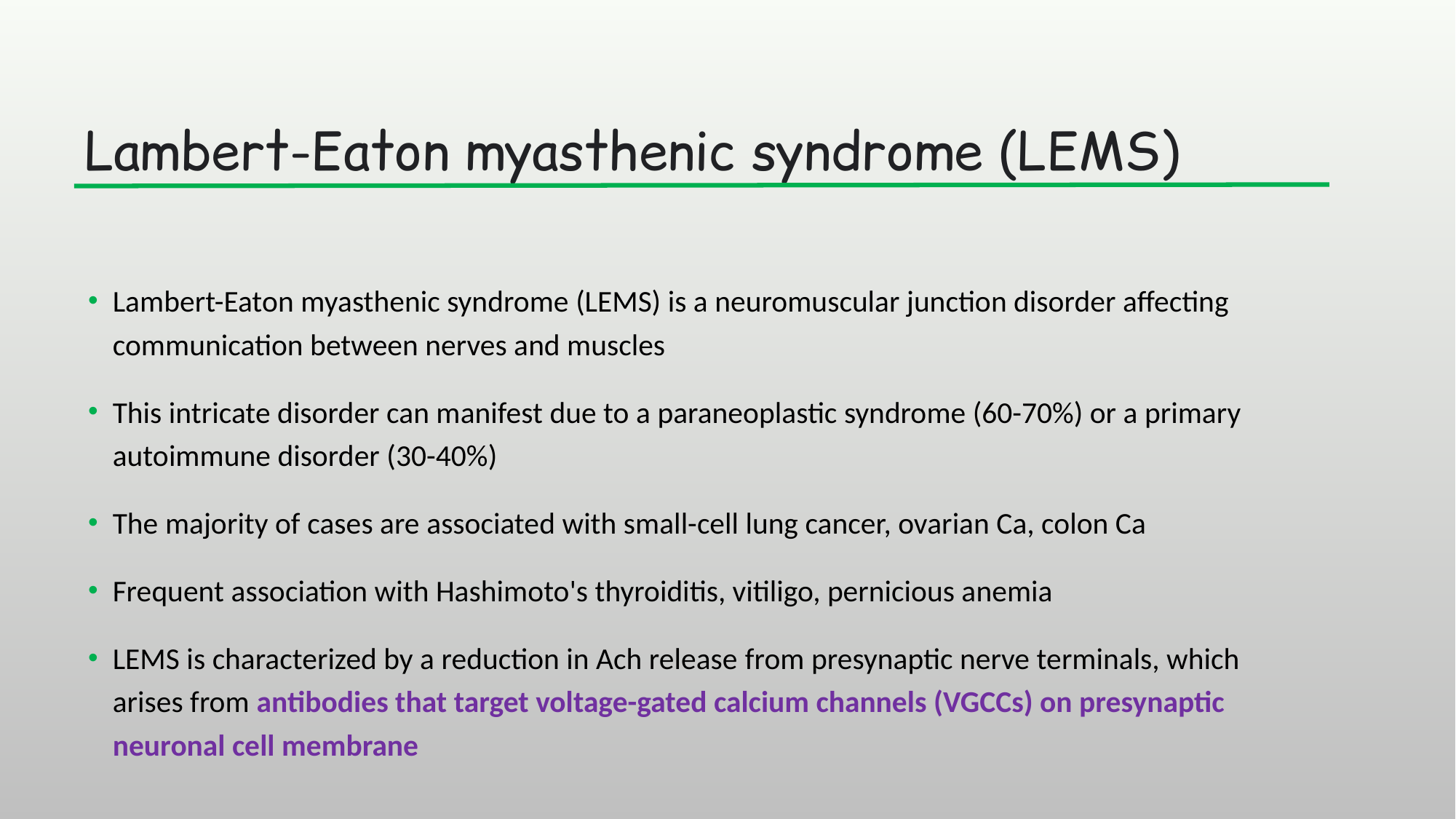

# Lambert-Eaton myasthenic syndrome (LEMS)
Lambert-Eaton myasthenic syndrome (LEMS) is a neuromuscular junction disorder affecting communication between nerves and muscles
This intricate disorder can manifest due to a paraneoplastic syndrome (60-70%) or a primary autoimmune disorder (30-40%)
The majority of cases are associated with small-cell lung cancer, ovarian Ca, colon Ca
Frequent association with Hashimoto's thyroiditis, vitiligo, pernicious anemia
LEMS is characterized by a reduction in Ach release from presynaptic nerve terminals, which arises from antibodies that target voltage-gated calcium channels (VGCCs) on presynaptic neuronal cell membrane